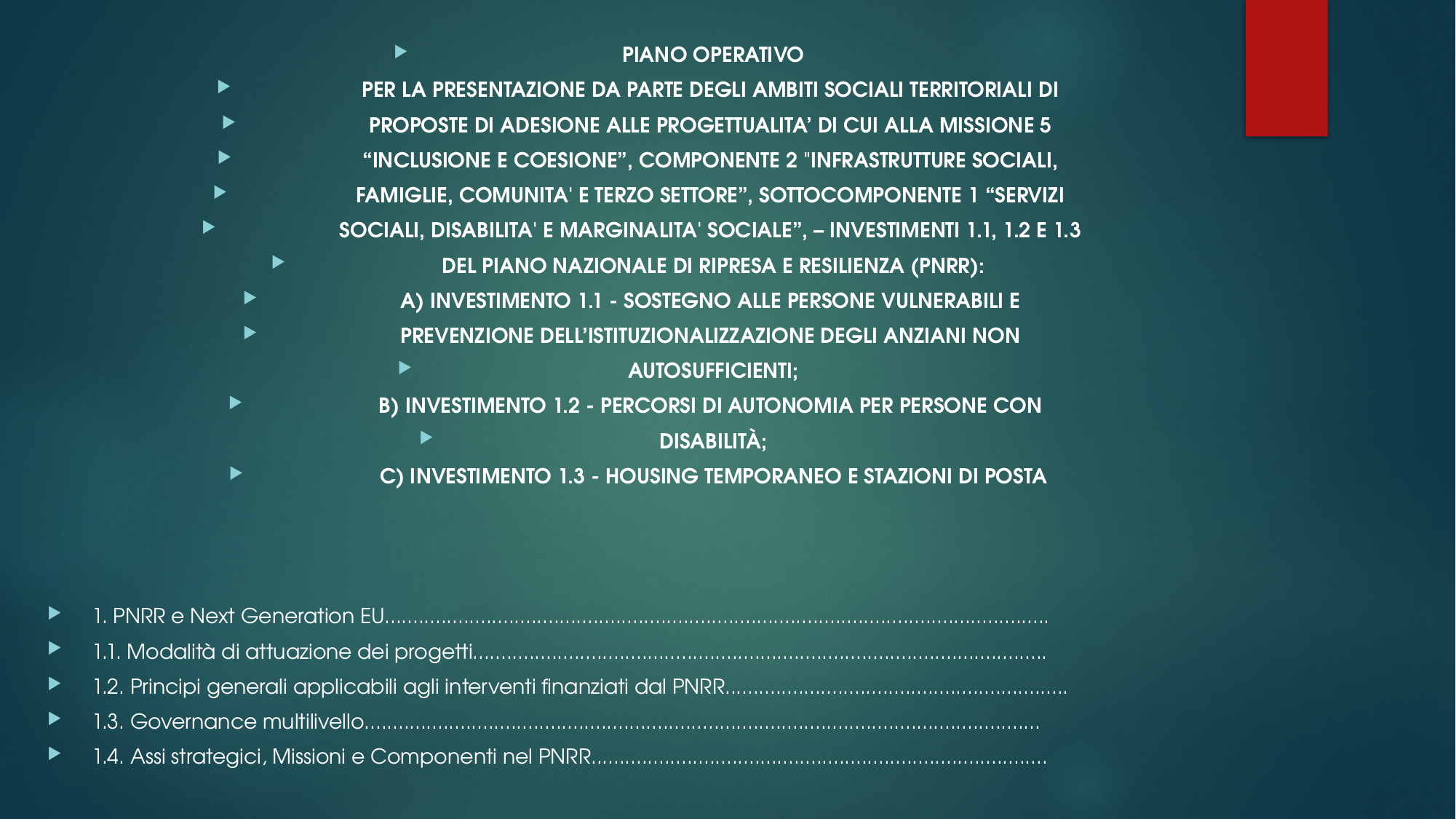

PIANO OPERATIVO
PER LA PRESENTAZIONE DA PARTE DEGLI AMBITI SOCIALI TERRITORIALI DI
PROPOSTE DI ADESIONE ALLE PROGETTUALITA’ DI CUI ALLA MISSIONE 5
“INCLUSIONE E COESIONE”, COMPONENTE 2 "INFRASTRUTTURE SOCIALI,
FAMIGLIE, COMUNITA' E TERZO SETTORE”, SOTTOCOMPONENTE 1 “SERVIZI
SOCIALI, DISABILITA' E MARGINALITA' SOCIALE”, – INVESTIMENTI 1.1, 1.2 E 1.3
DEL PIANO NAZIONALE DI RIPRESA E RESILIENZA (PNRR):
A) INVESTIMENTO 1.1 - SOSTEGNO ALLE PERSONE VULNERABILI E
PREVENZIONE DELL’ISTITUZIONALIZZAZIONE DEGLI ANZIANI NON
AUTOSUFFICIENTI;
B) INVESTIMENTO 1.2 - PERCORSI DI AUTONOMIA PER PERSONE CON
DISABILITÀ;
C) INVESTIMENTO 1.3 - HOUSING TEMPORANEO E STAZIONI DI POSTA

1. PNRR e Next Generation EU......................................................................................................................
1.1. Modalità di attuazione dei progetti......................................................................................................
1.2. Principi generali applicabili agli interventi finanziati dal PNRR.............................................................
1.3. Governance multilivello........................................................................................................................
1.4. Assi strategici, Missioni e Componenti nel PNRR.................................................................................